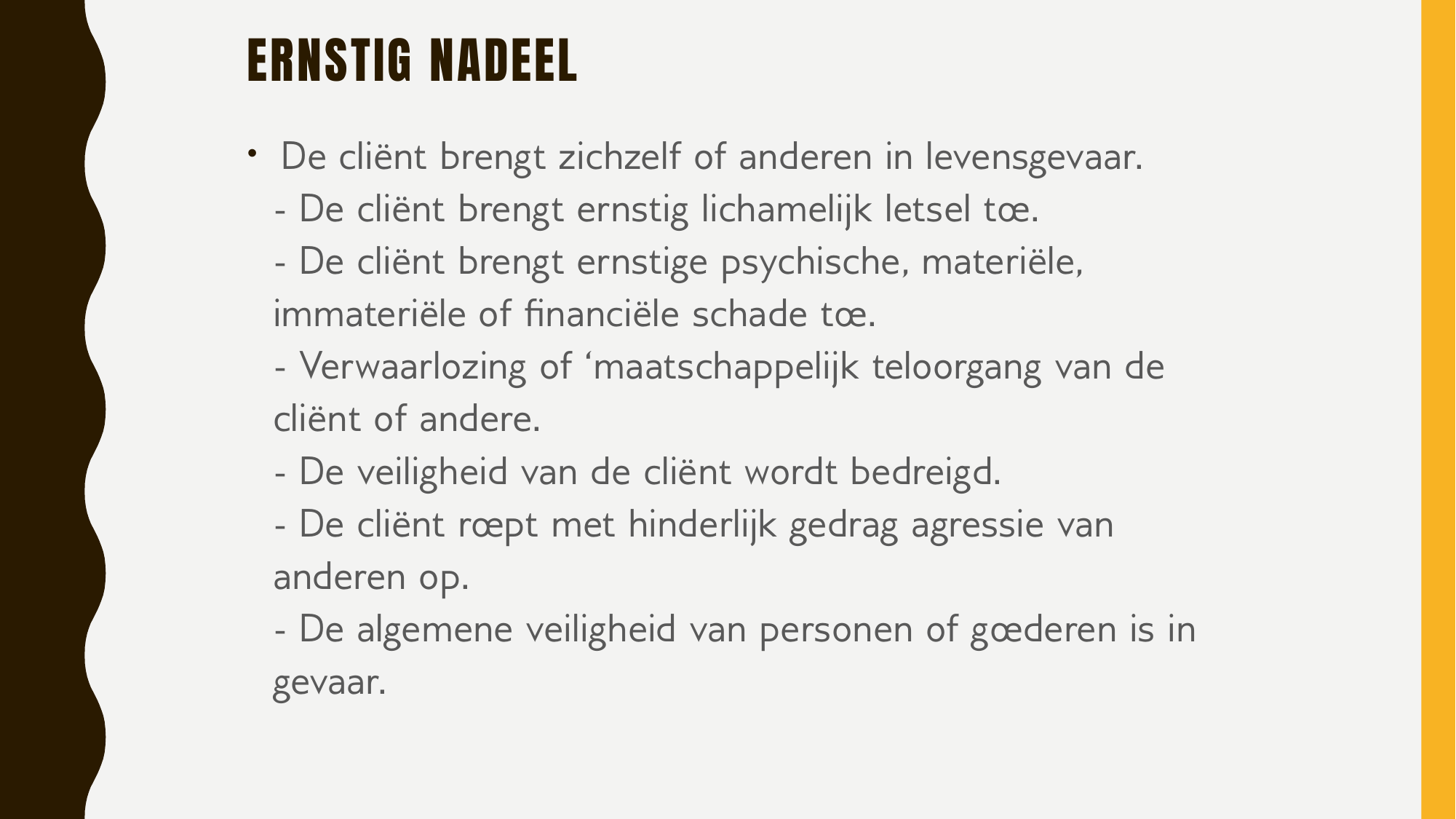

# Ernstig nadeel
 De cliënt brengt zichzelf of anderen in levensgevaar.
- De cliënt brengt ernstig lichamelijk letsel toe.
- De cliënt brengt ernstige psychische, materiële, immateriële of financiële schade toe.
- Verwaarlozing of ‘maatschappelijk teloorgang van de cliënt of andere.
- De veiligheid van de cliënt wordt bedreigd.
- De cliënt roept met hinderlijk gedrag agressie van anderen op.
- De algemene veiligheid van personen of goederen is in gevaar.